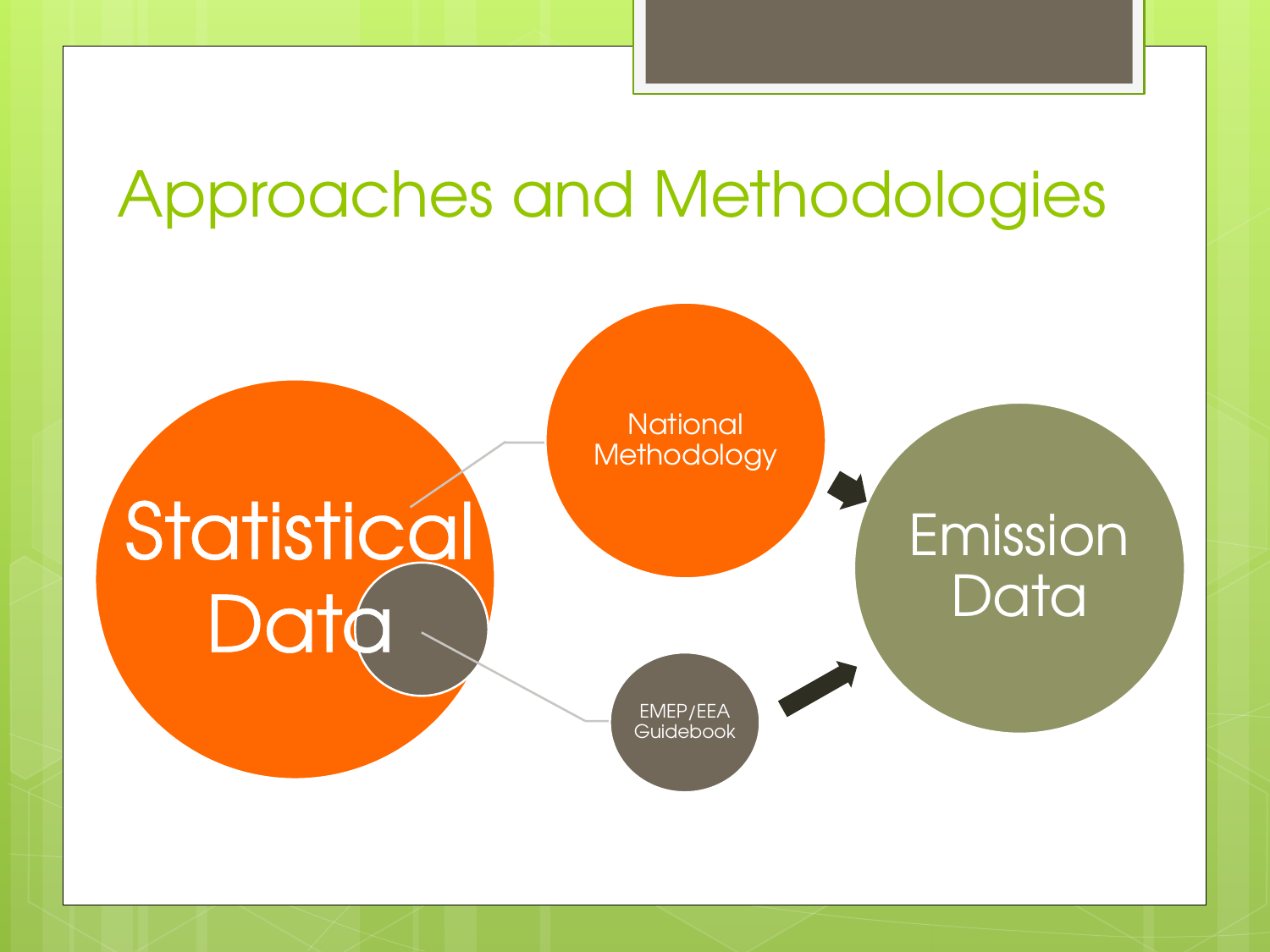

# Approaches and Methodologies

EMEP/EEA Guidebook

National Methodology

Emission Data
Statistical Data